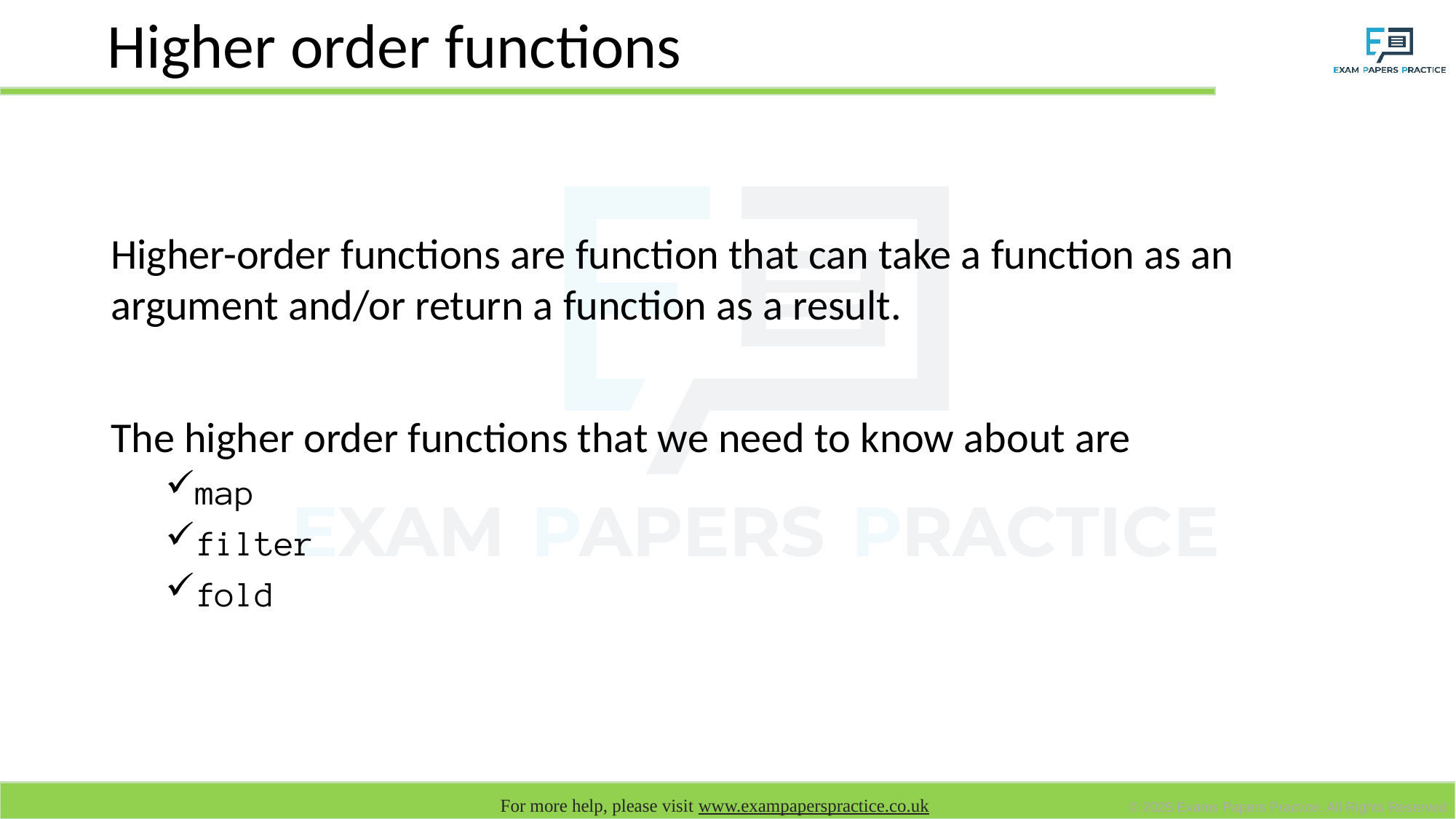

# Higher order functions
Higher-order functions are function that can take a function as an argument and/or return a function as a result.

The higher order functions that we need to know about are
map
filter
fold